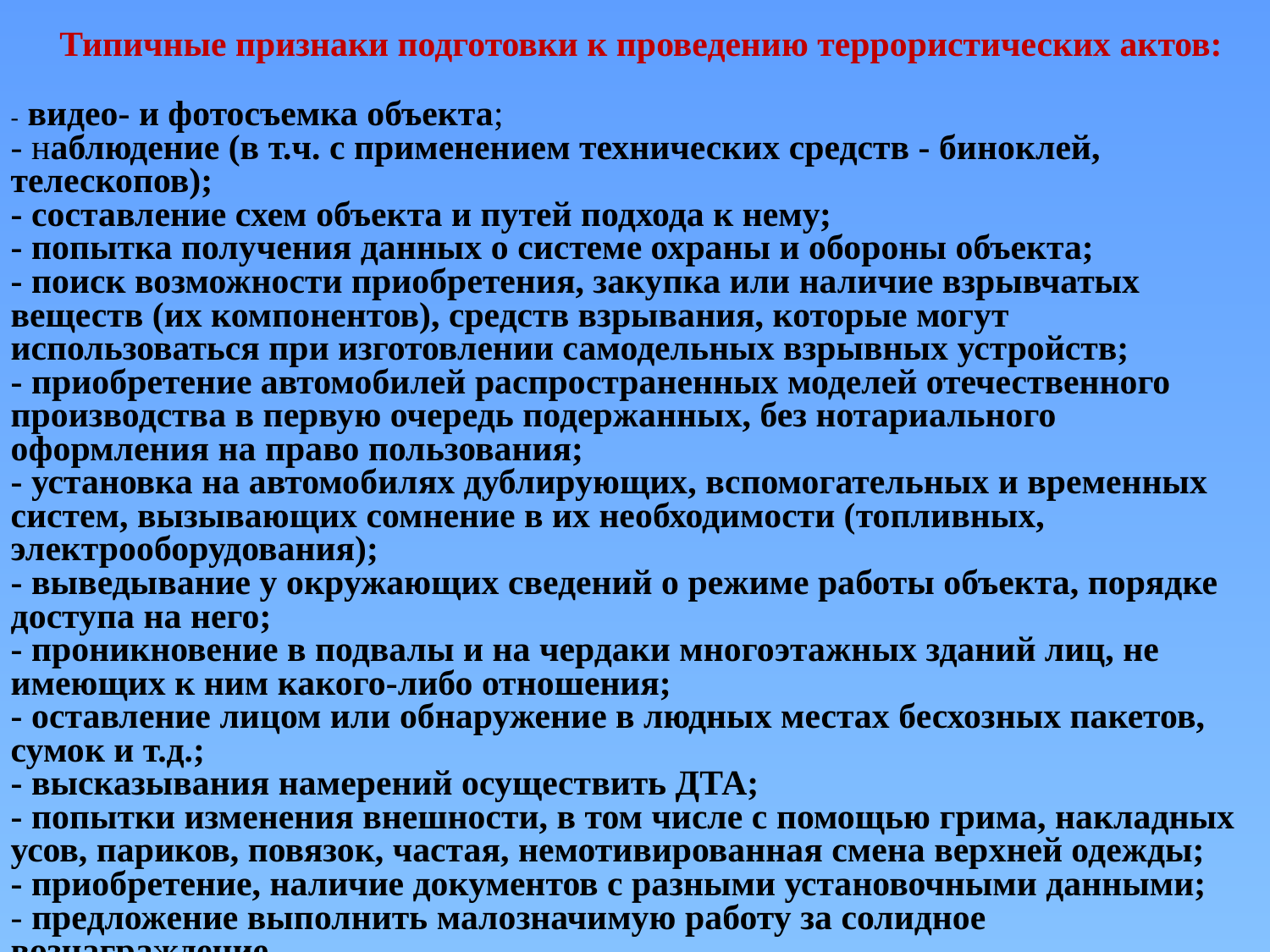

Типичные признаки подготовки к проведению террористических актов:
- видео- и фотосъемка объекта;
- наблюдение (в т.ч. с применением технических средств - биноклей, телескопов);
- составление схем объекта и путей подхода к нему;
- попытка получения данных о системе охраны и обороны объекта;
- поиск возможности приобретения, закупка или наличие взрывчатых веществ (их компонентов), средств взрывания, которые могут использоваться при изготовлении самодельных взрывных устройств;
- приобретение автомобилей распространенных моделей отечественного производства в первую очередь подержанных, без нотариального оформления на право пользования;
- установка на автомобилях дублирующих, вспомогательных и временных систем, вызывающих сомнение в их необходимости (топливных, электрооборудования);
- выведывание у окружающих сведений о режиме работы объекта, порядке доступа на него;
- проникновение в подвалы и на чердаки многоэтажных зданий лиц, не имеющих к ним какого-либо отношения;
- оставление лицом или обнаружение в людных местах бесхозных пакетов, сумок и т.д.;
- высказывания намерений осуществить ДТА;
- попытки изменения внешности, в том числе с помощью грима, накладных усов, париков, повязок, частая, немотивированная смена верхней одежды;
- приобретение, наличие документов с разными установочными данными;
- предложение выполнить малозначимую работу за солидное вознаграждение.